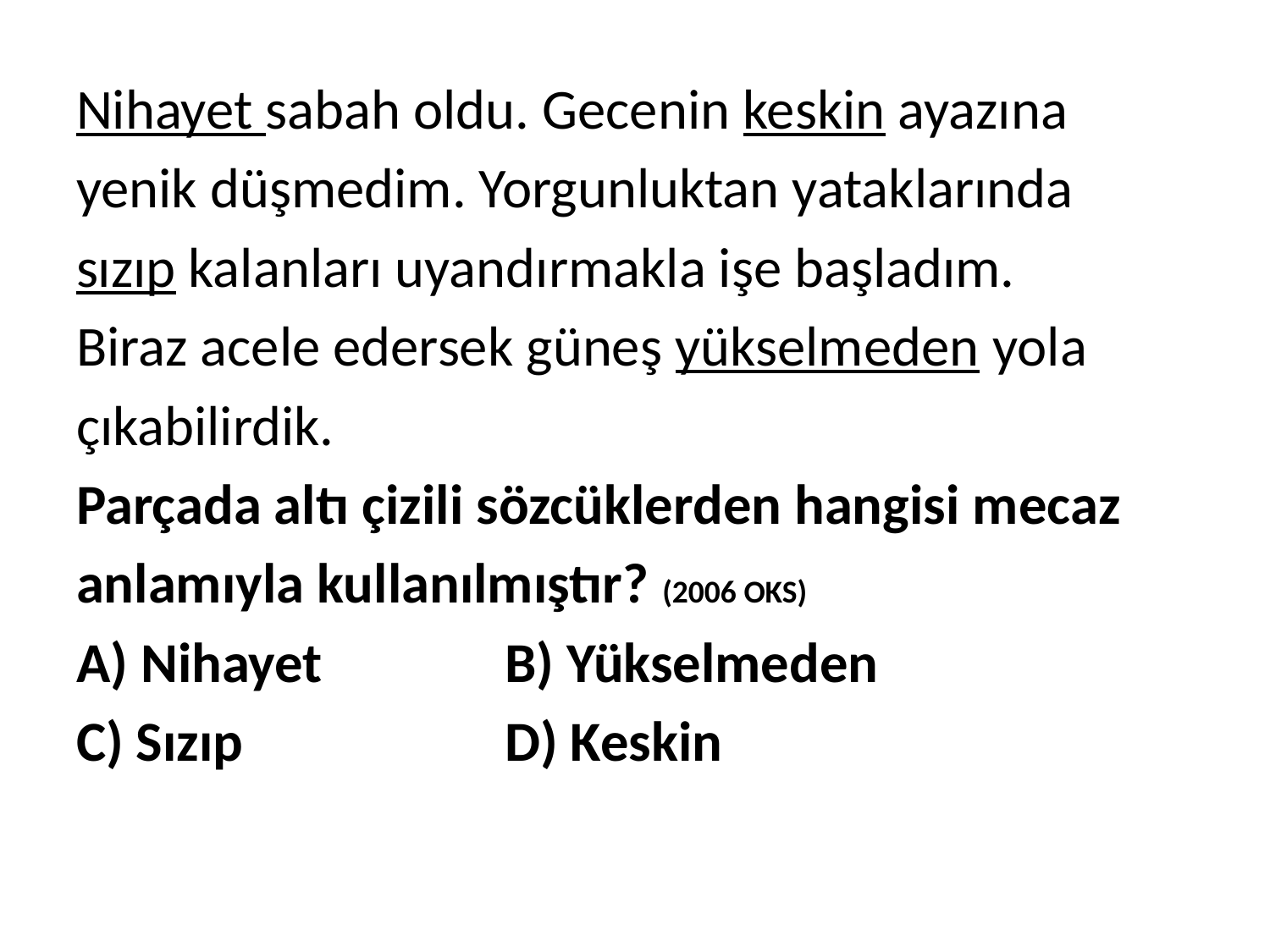

Nihayet sabah oldu. Gecenin keskin ayazına
yenik düşmedim. Yorgunluktan yataklarında
sızıp kalanları uyandırmakla işe başladım.
Biraz acele edersek güneş yükselmeden yola
çıkabilirdik.
Parçada altı çizili sözcüklerden hangisi mecaz
anlamıyla kullanılmıştır? (2006 OKS)
A) Nihayet	 	B) Yükselmeden
C) Sızıp 		D) Keskin